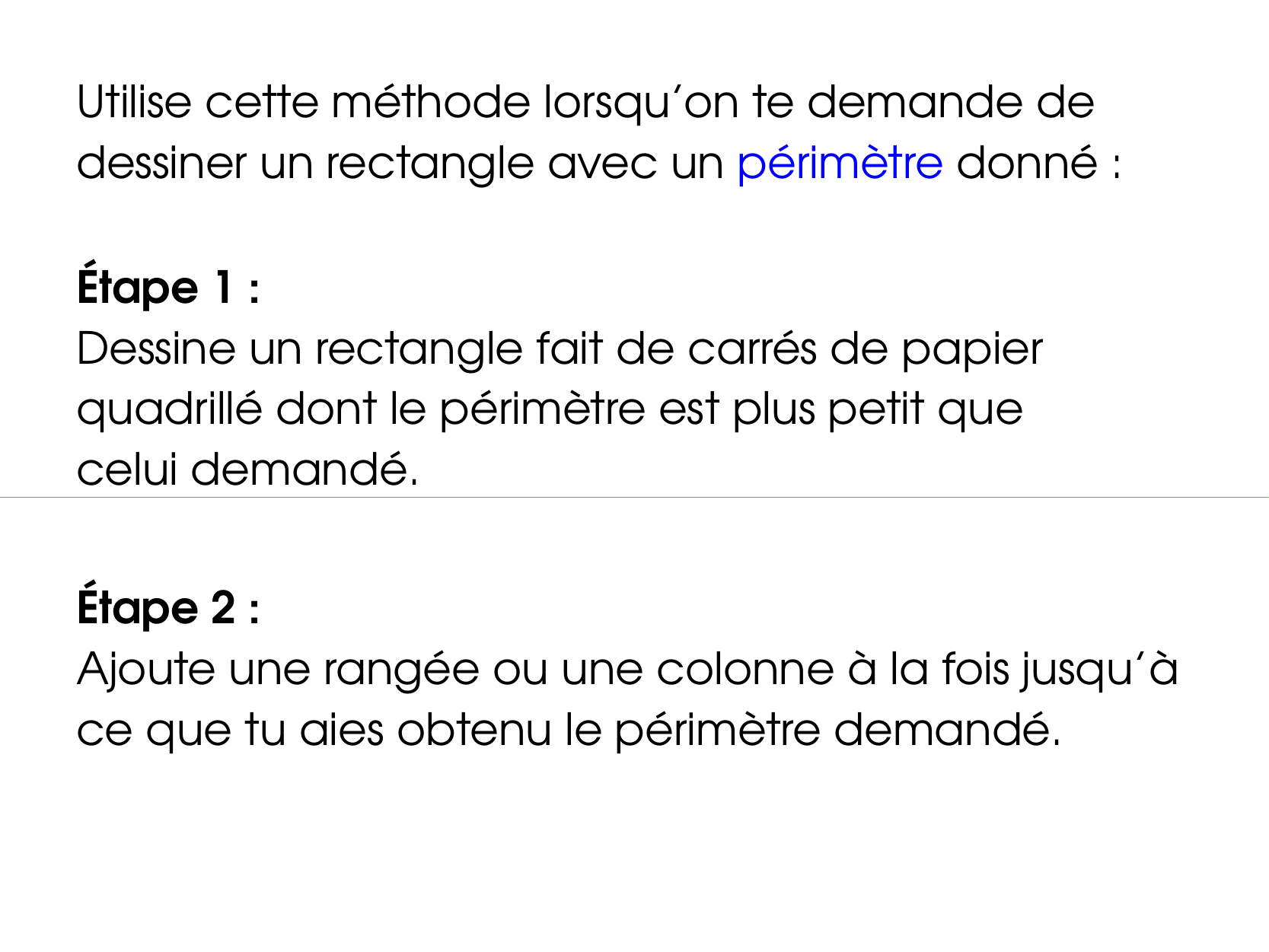

Utilise cette méthode lorsqu’on te demande de dessiner un rectangle avec un périmètre donné :

Étape 1 :
Dessine un rectangle fait de carrés de papier quadrillé dont le périmètre est plus petit que
celui demandé.
Étape 2 :
Ajoute une rangée ou une colonne à la fois jusqu’à ce que tu aies obtenu le périmètre demandé.